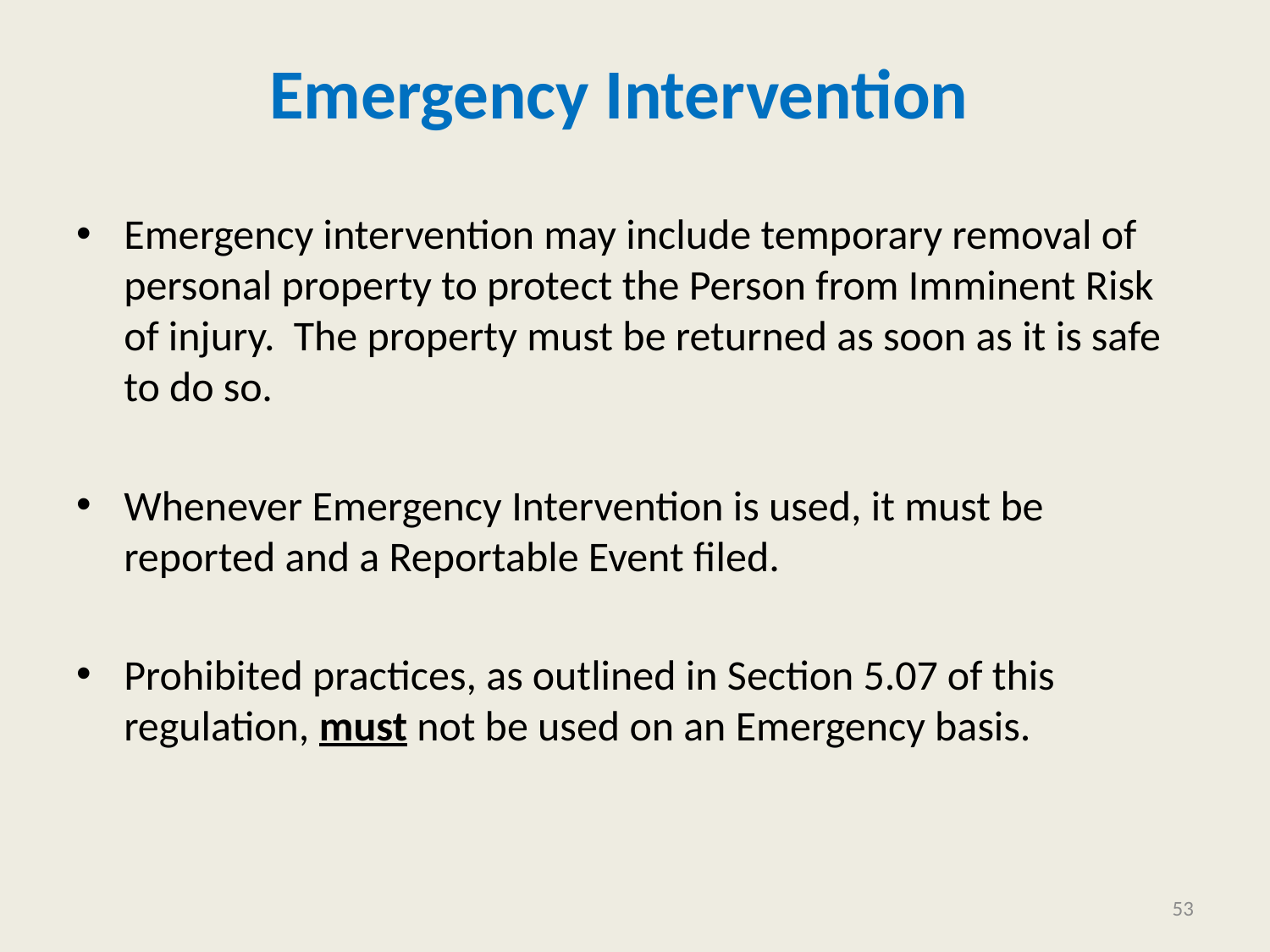

Emergency Intervention
Emergency intervention may include temporary removal of personal property to protect the Person from Imminent Risk of injury.  The property must be returned as soon as it is safe to do so.

Whenever Emergency Intervention is used, it must be reported and a Reportable Event filed.

Prohibited practices, as outlined in Section 5.07 of this regulation, must not be used on an Emergency basis.

53